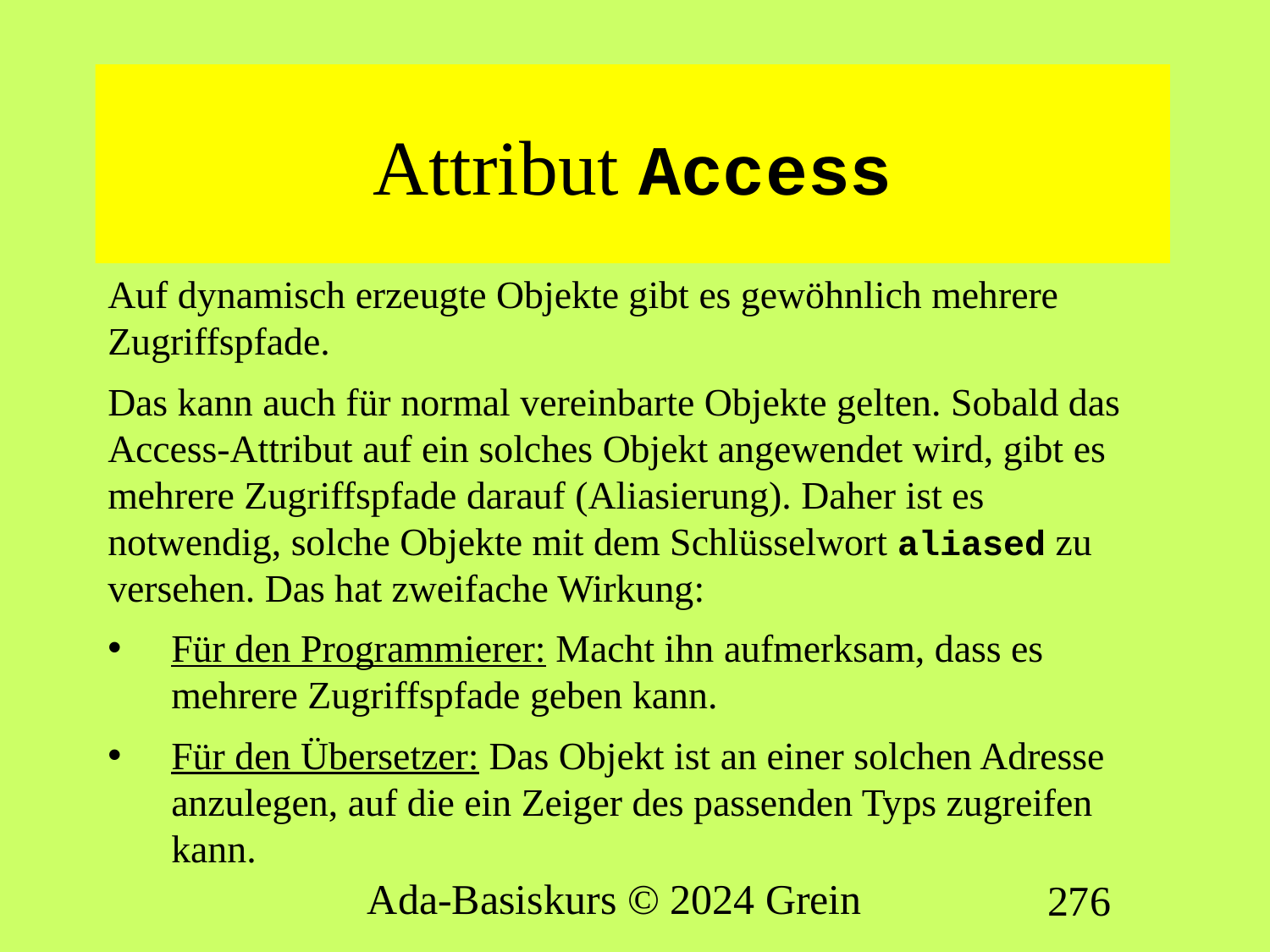

# Attribut Access
Auf dynamisch erzeugte Objekte gibt es gewöhnlich mehrere Zugriffspfade.
Das kann auch für normal vereinbarte Objekte gelten. Sobald das Access-Attribut auf ein solches Objekt angewendet wird, gibt es mehrere Zugriffspfade darauf (Aliasierung). Daher ist es notwendig, solche Objekte mit dem Schlüsselwort aliased zu versehen. Das hat zweifache Wirkung:
Für den Programmierer: Macht ihn aufmerksam, dass es mehrere Zugriffspfade geben kann.
Für den Übersetzer: Das Objekt ist an einer solchen Adresse anzulegen, auf die ein Zeiger des passenden Typs zugreifen kann.
Ada-Basiskurs © 2024 Grein
276